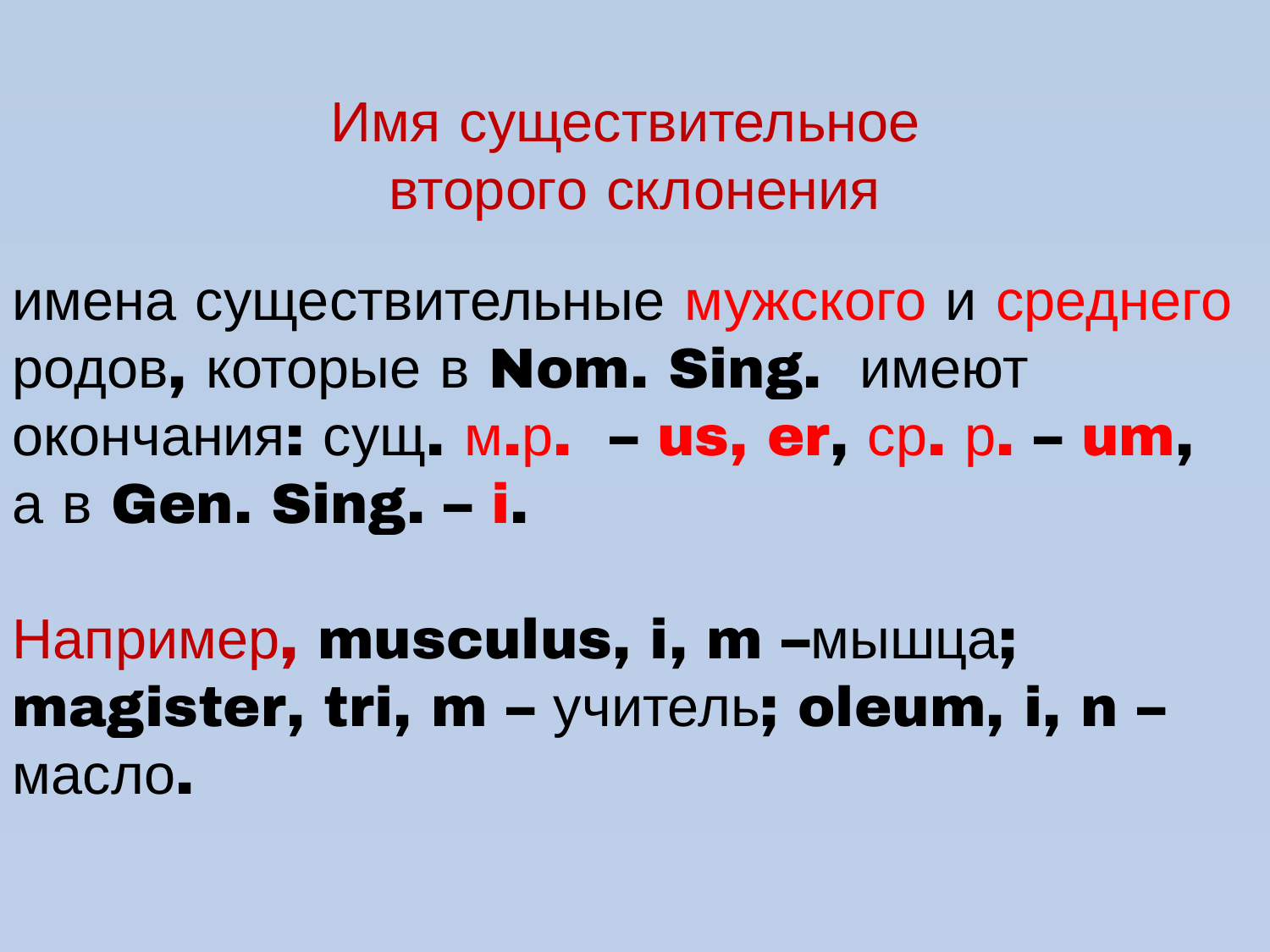

Имя существительное
второго склонения
имена существительные мужского и среднего родов, которые в Nom. Sing.  имеют окончания: сущ. м.р.  – us, er, ср. р. – um,  а в Gen. Sing. – i.

Например, musculus, i, m –мышца; magister, tri, m – учитель; oleum, i, n – масло.